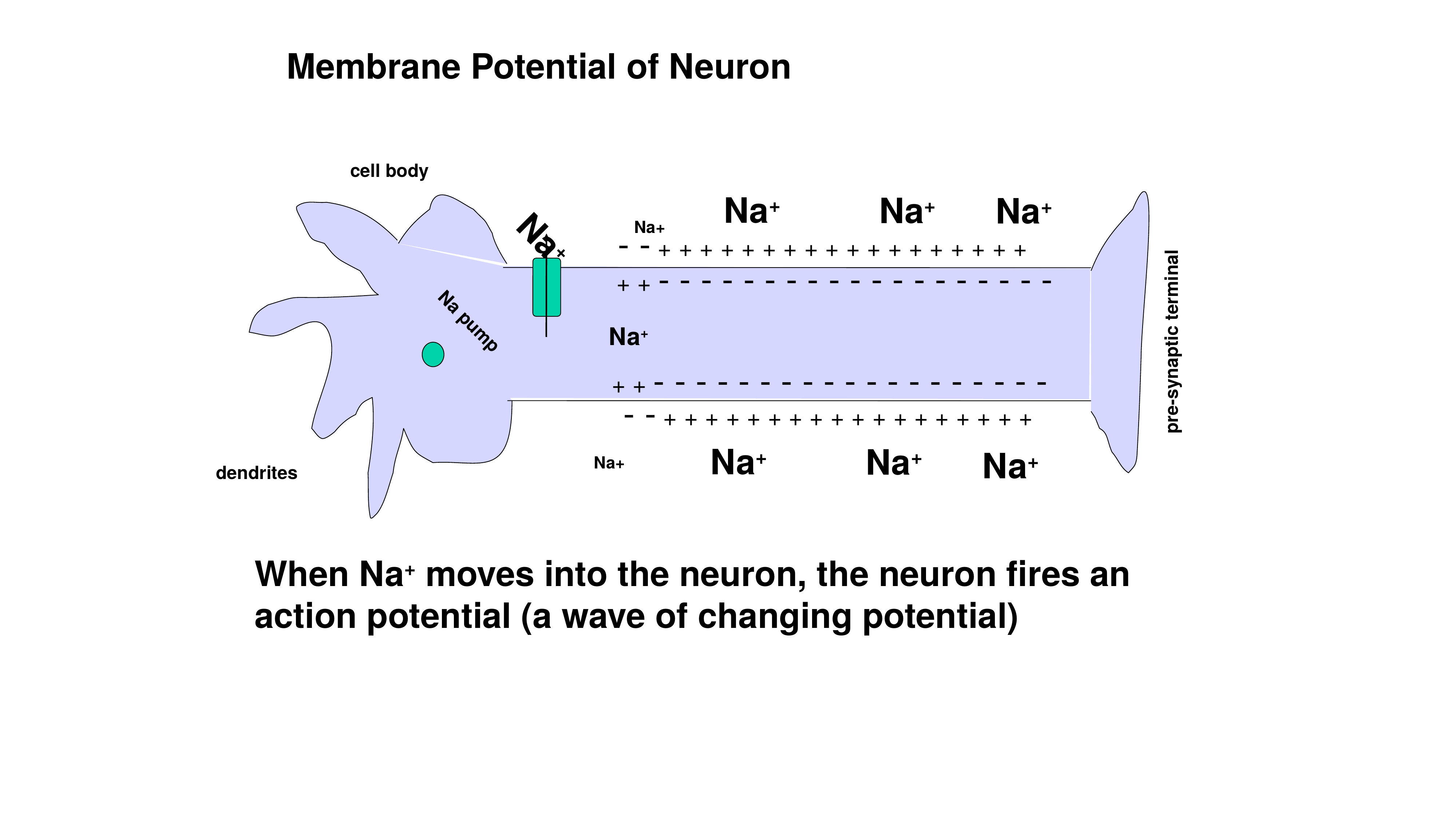

Membrane Potential of Neuron
cell body
Na+
Na+
Na+
Na+

Na pump

Na+
- - + + + + + + + + + + + + + + + + + +

+ + - - - - - - - - - - - - - - - - - - -
Na+
pre-synaptic terminal

+ + - - - - - - - - - - - - - - - - - - -
- - + + + + + + + + + + + + + + + + + +
Na+
Na+
Na+
Na+
dendrites
When Na+ moves into the neuron, the neuron fires an action potential (a wave of changing potential)